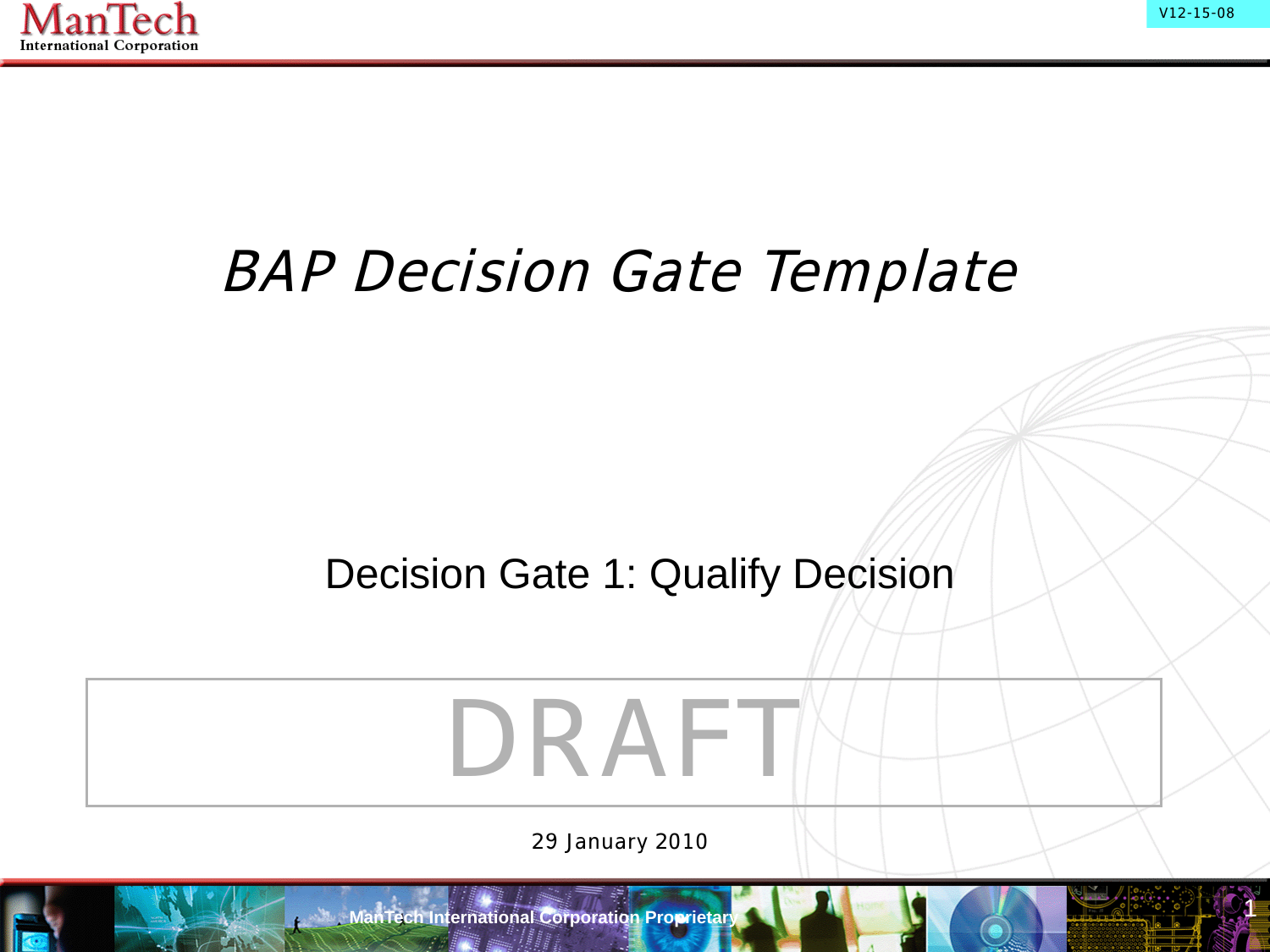

# BAP Decision Gate Template
Decision Gate 1: Qualify Decision
DRAFT
29 January 2010
1